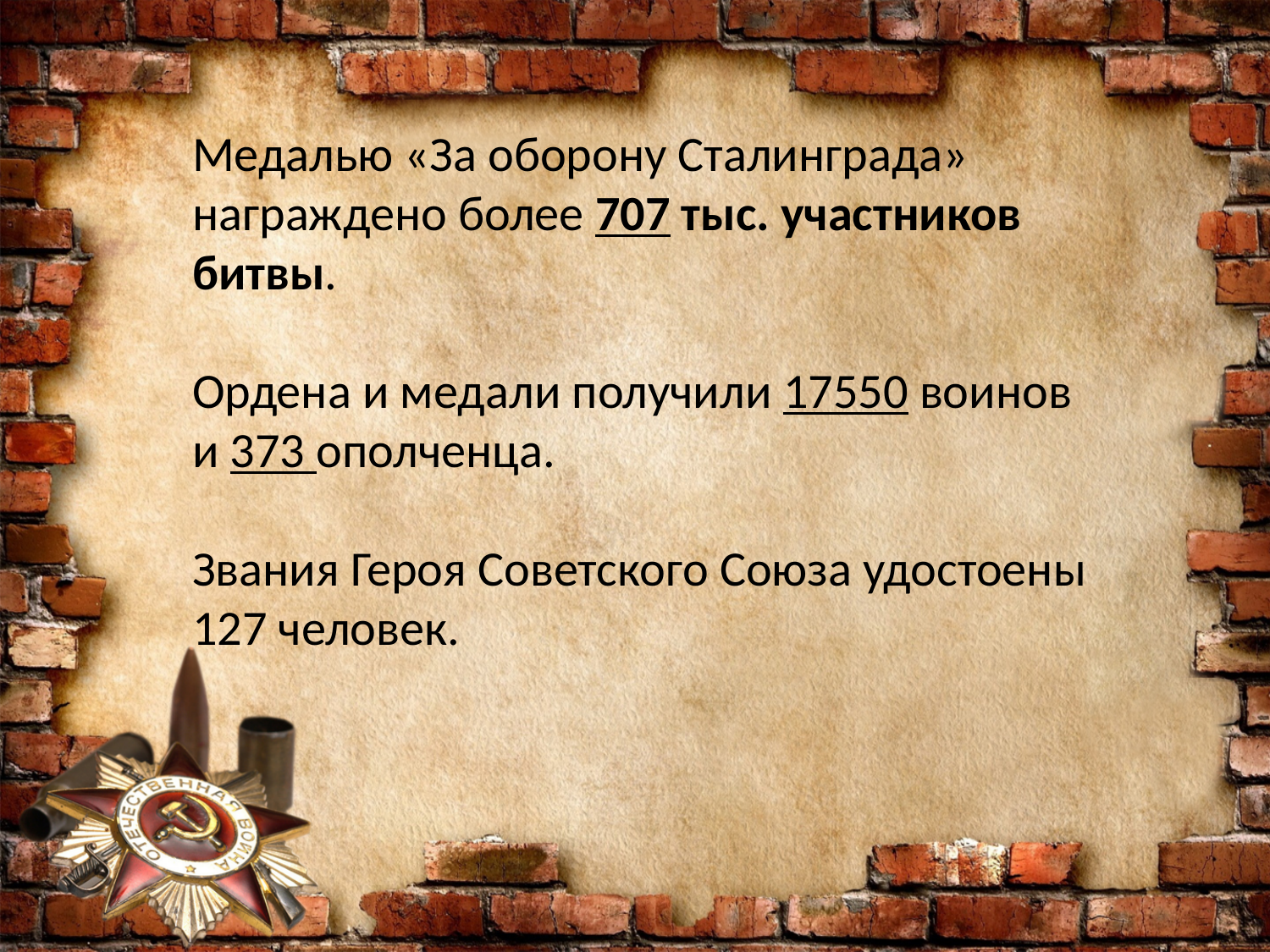

Медалью «За оборону Сталинграда» награждено более 707 тыс. участников битвы.

Ордена и медали получили 17550 воинов и 373 ополченца.  
Звания Героя Советского Союза удостоены 127 человек.